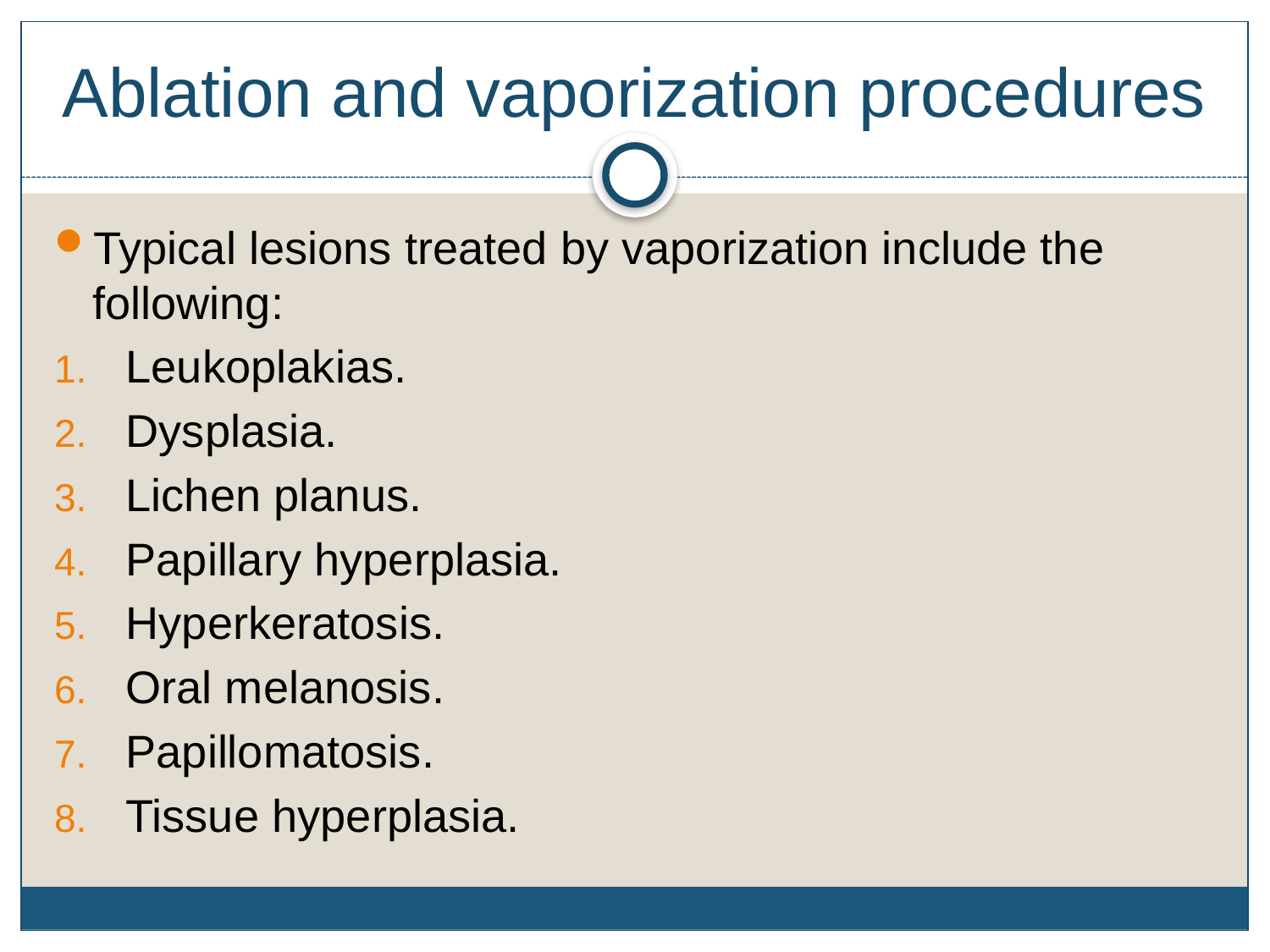

# Ablation and vaporization procedures
Typical lesions treated by vaporization include the following:
Leukoplakias.
Dysplasia.
Lichen planus.
Papillary hyperplasia.
Hyperkeratosis.
Oral melanosis.
Papillomatosis.
Tissue hyperplasia.